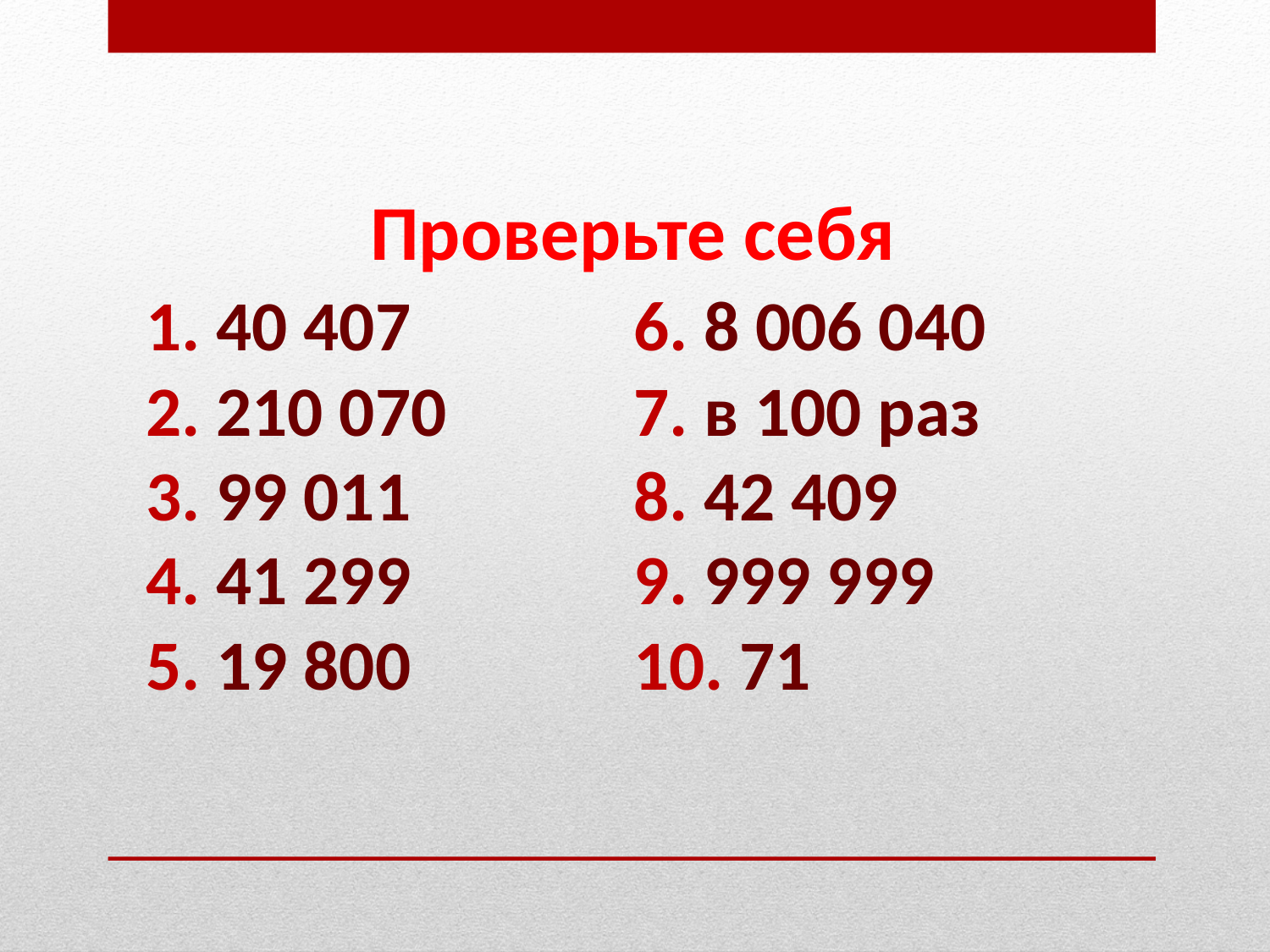

Проверьте себя
1. 40 407
2. 210 070
3. 99 011
4. 41 299
5. 19 800
6. 8 006 040
7. в 100 раз
8. 42 409
9. 999 999
10. 71